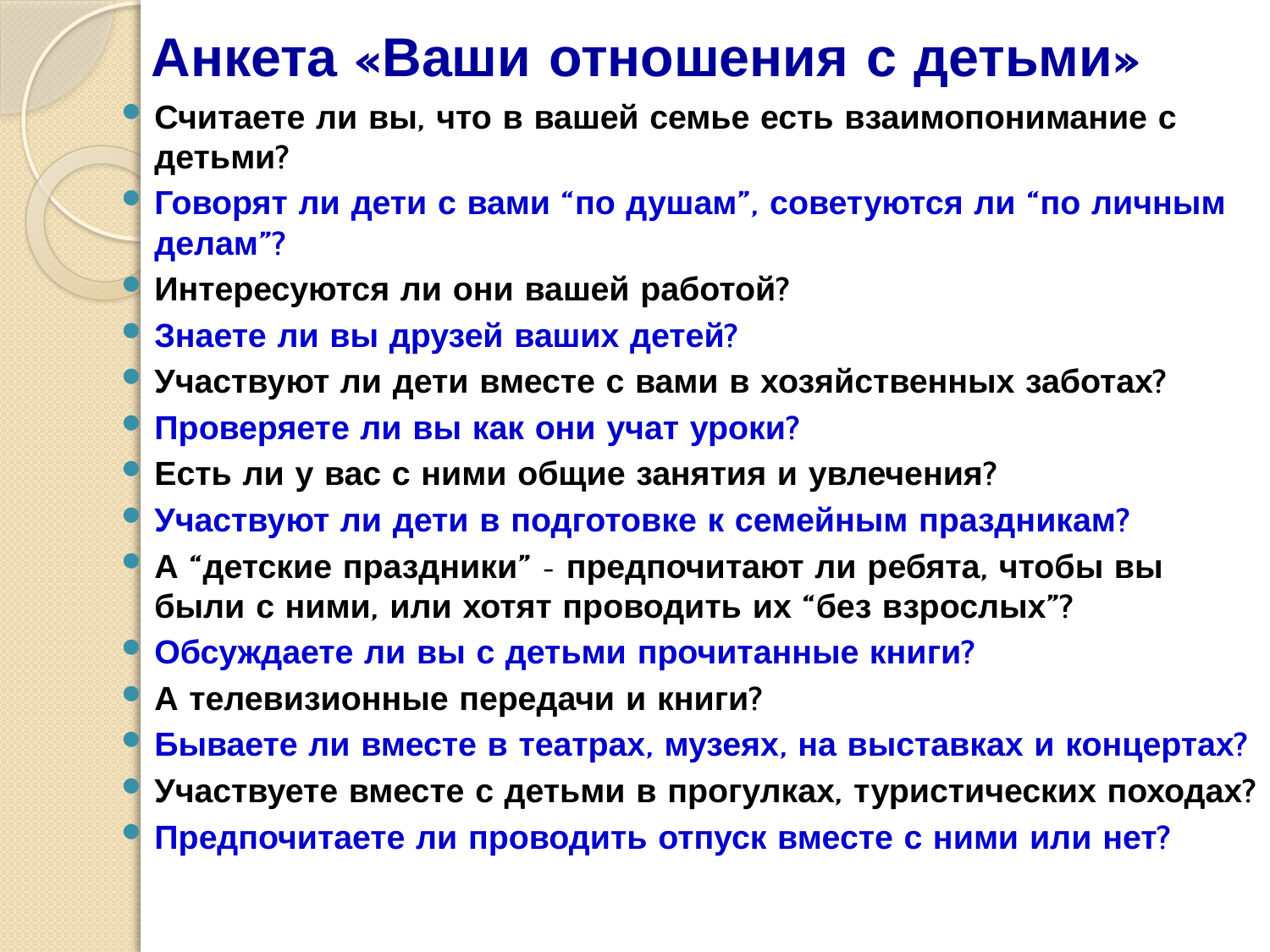

# Анкета «Ваши отношения с детьми»
Считаете ли вы, что в вашей семье есть взаимопонимание с детьми?
Говорят ли дети с вами “по душам”, советуются ли “по личным делам”?
Интересуются ли они вашей работой?
Знаете ли вы друзей ваших детей?
Участвуют ли дети вместе с вами в хозяйственных заботах?
Проверяете ли вы как они учат уроки?
Есть ли у вас с ними общие занятия и увлечения?
Участвуют ли дети в подготовке к семейным праздникам?
А “детские праздники” - предпочитают ли ребята, чтобы вы были с ними, или хотят проводить их “без взрослых”?
Обсуждаете ли вы с детьми прочитанные книги?
А телевизионные передачи и книги?
Бываете ли вместе в театрах, музеях, на выставках и концертах?
Участвуете вместе с детьми в прогулках, туристических походах?
Предпочитаете ли проводить отпуск вместе с ними или нет?